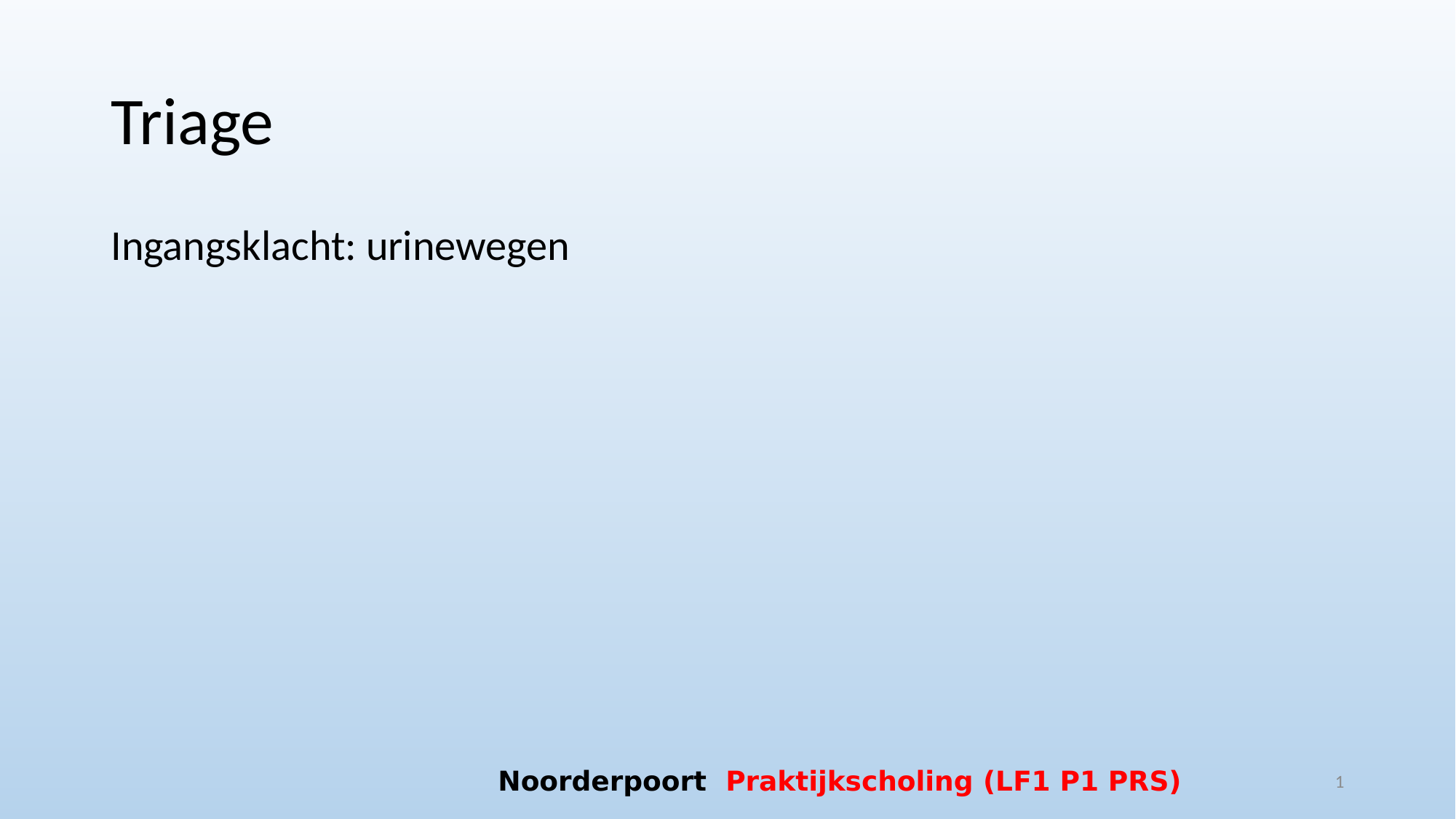

# Triage
Ingangsklacht: urinewegen

Noorderpoort  Praktijkscholing (LF1 P1 PRS)
1